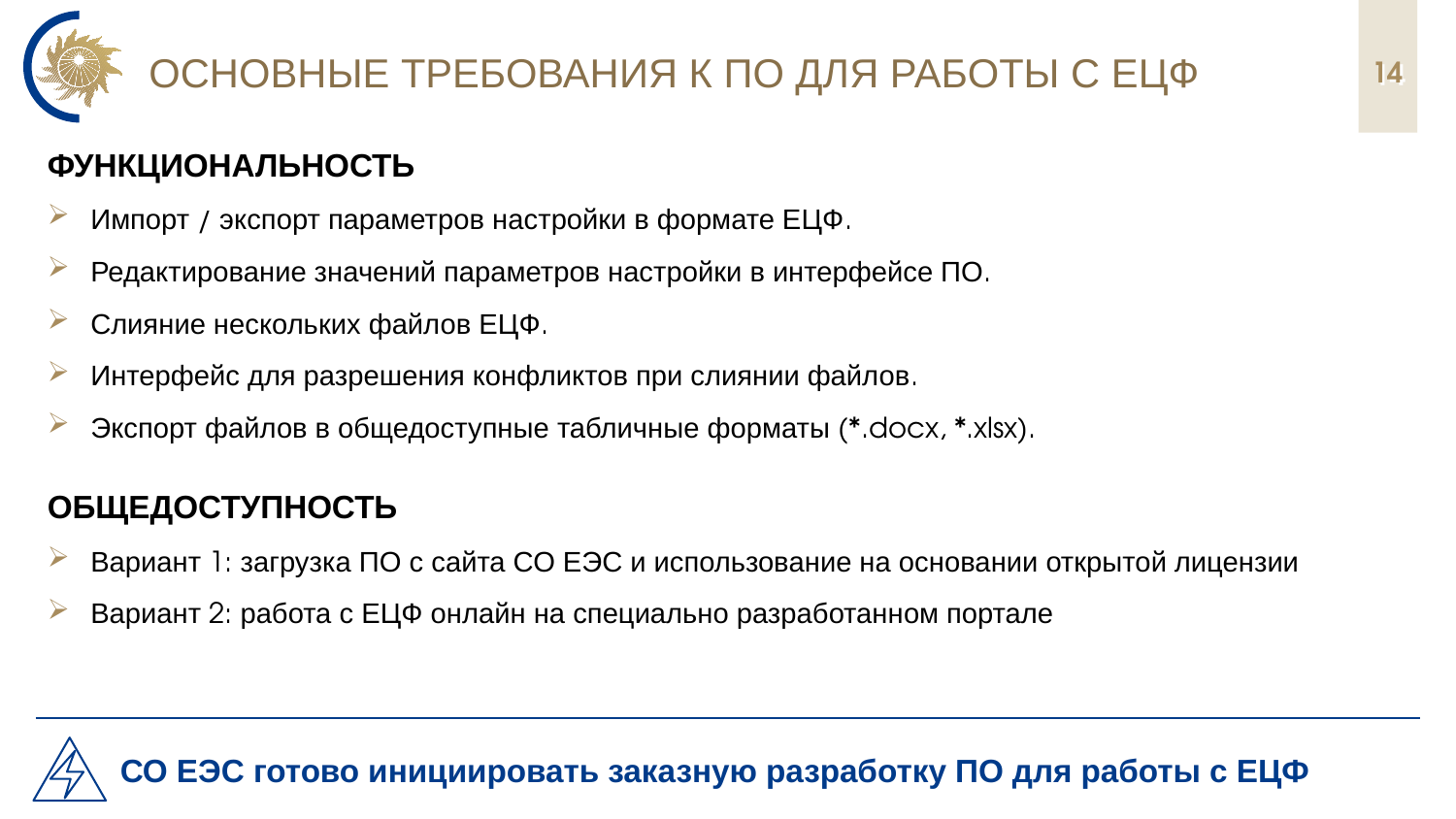

# ОСНОВНЫЕ Требования к ПО для работы с ЕЦФ
14
Функциональность
Импорт / экспорт параметров настройки в формате ЕЦФ.
Редактирование значений параметров настройки в интерфейсе ПО.
Слияние нескольких файлов ЕЦФ.
Интерфейс для разрешения конфликтов при слиянии файлов.
Экспорт файлов в общедоступные табличные форматы (*.docx, *.xlsx).
Общедоступность
Вариант 1: загрузка ПО с сайта СО ЕЭС и использование на основании открытой лицензии
Вариант 2: работа с ЕЦФ онлайн на специально разработанном портале

СО ЕЭС готово инициировать заказную разработку ПО для работы с ЕЦФ